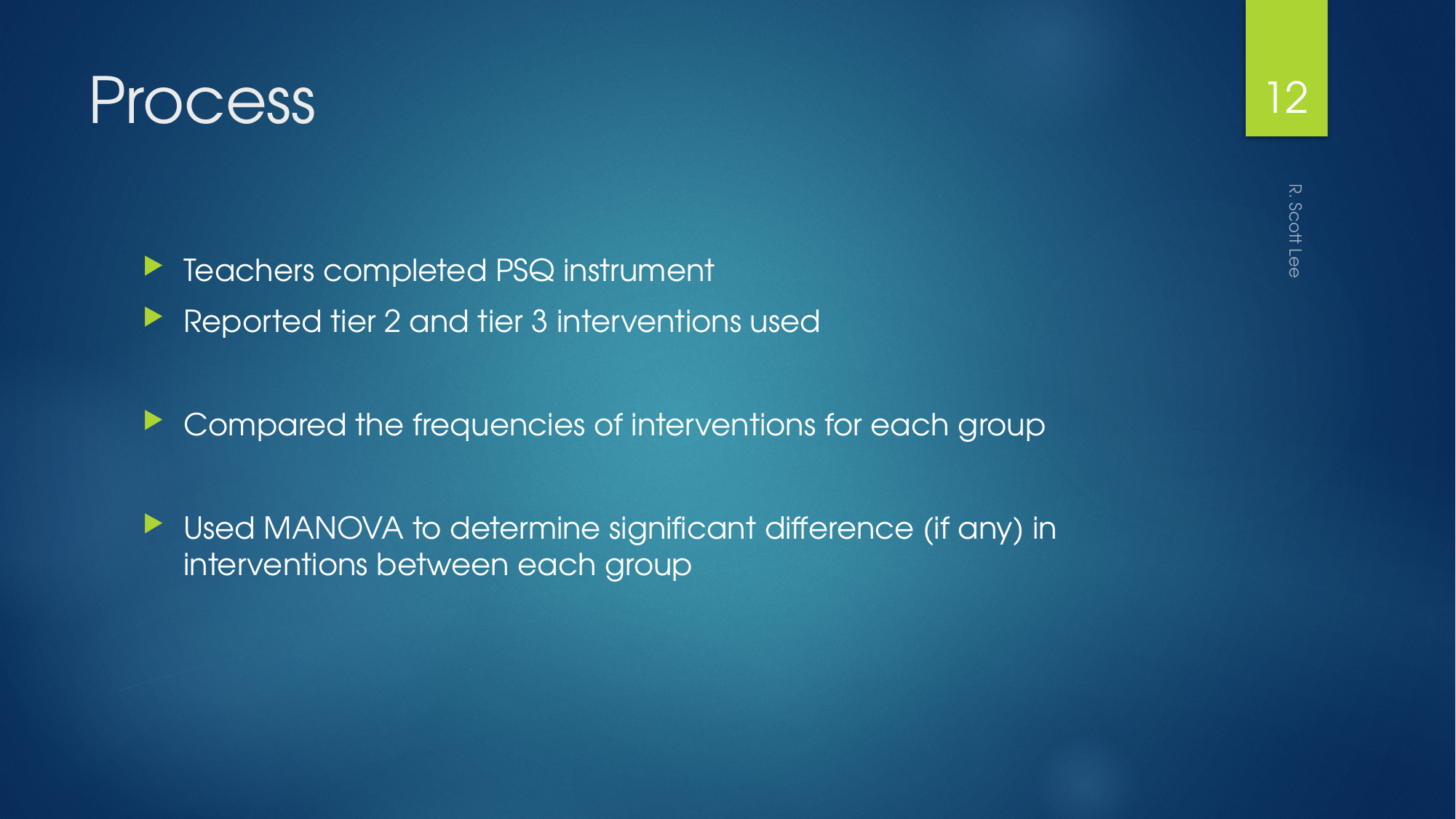

12
# Process
Teachers completed PSQ instrument
Reported tier 2 and tier 3 interventions used

Compared the frequencies of interventions for each group

Used MANOVA to determine significant difference (if any) in interventions between each group
R. Scott Lee